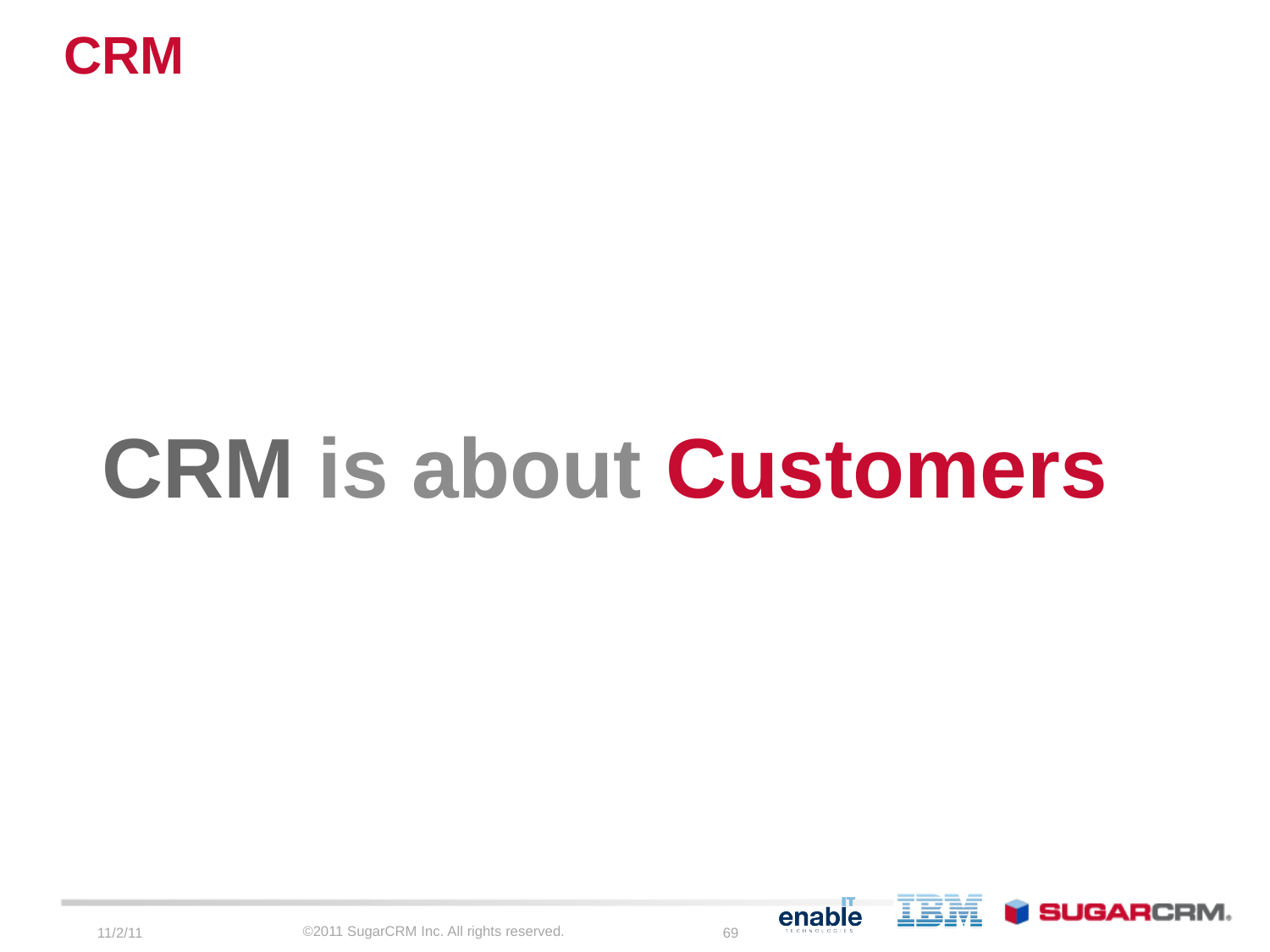

# CRM
CRM is about Customers
©2011 SugarCRM Inc. All rights reserved.
11/2/11
69